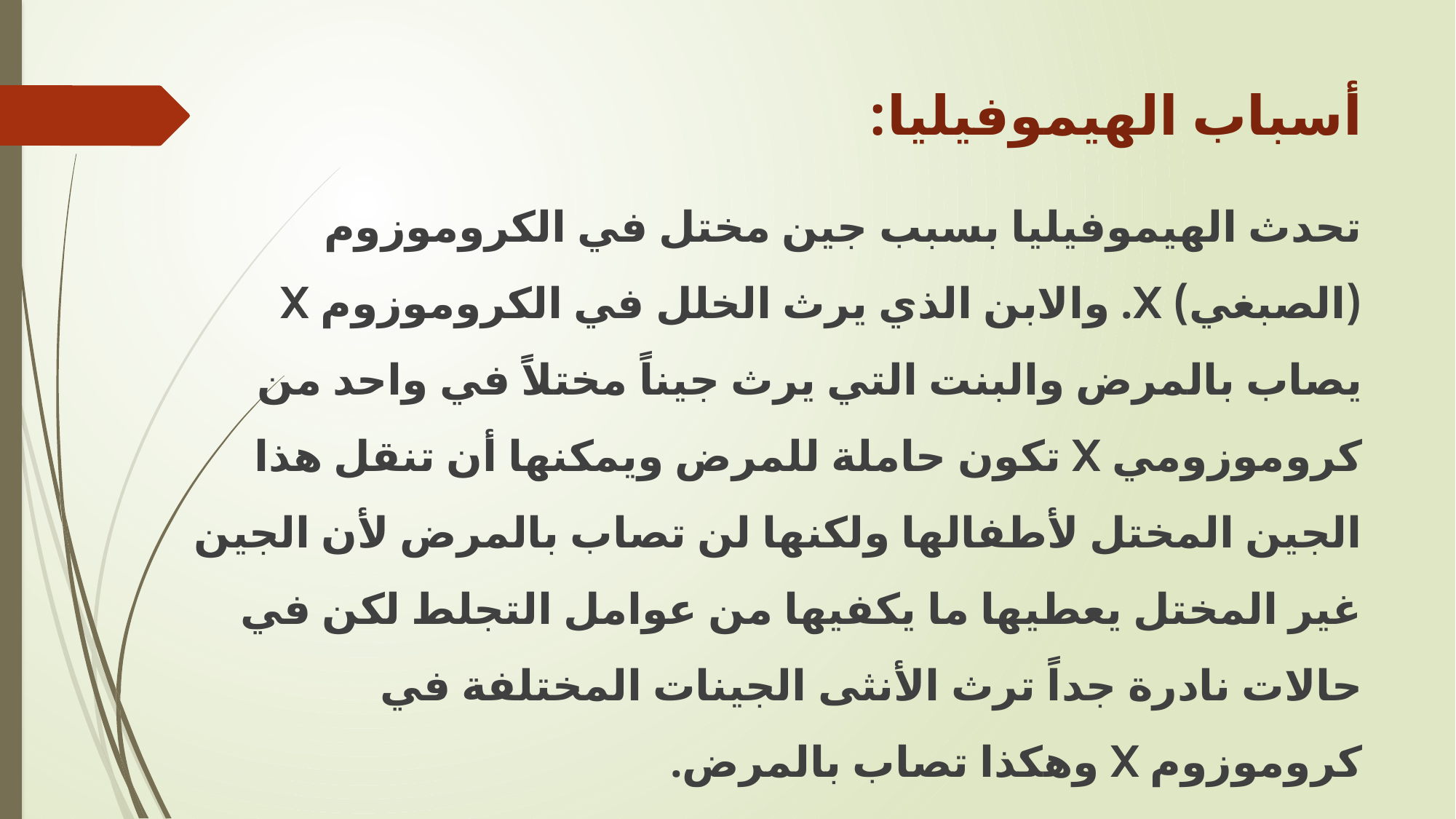

# أسباب الهيموفيليا:
تحدث الهيموفيليا بسبب جين مختل في الكروموزوم (الصبغي) X. والابن الذي يرث الخلل في الكروموزوم X يصاب بالمرض والبنت التي يرث جيناً مختلاً في واحد من كروموزومي X تكون حاملة للمرض ويمكنها أن تنقل هذا الجين المختل لأطفالها ولكنها لن تصاب بالمرض لأن الجين غير المختل يعطيها ما يكفيها من عوامل التجلط لكن في حالات نادرة جداً ترث الأنثى الجينات المختلفة في كروموزوم X وهكذا تصاب بالمرض.